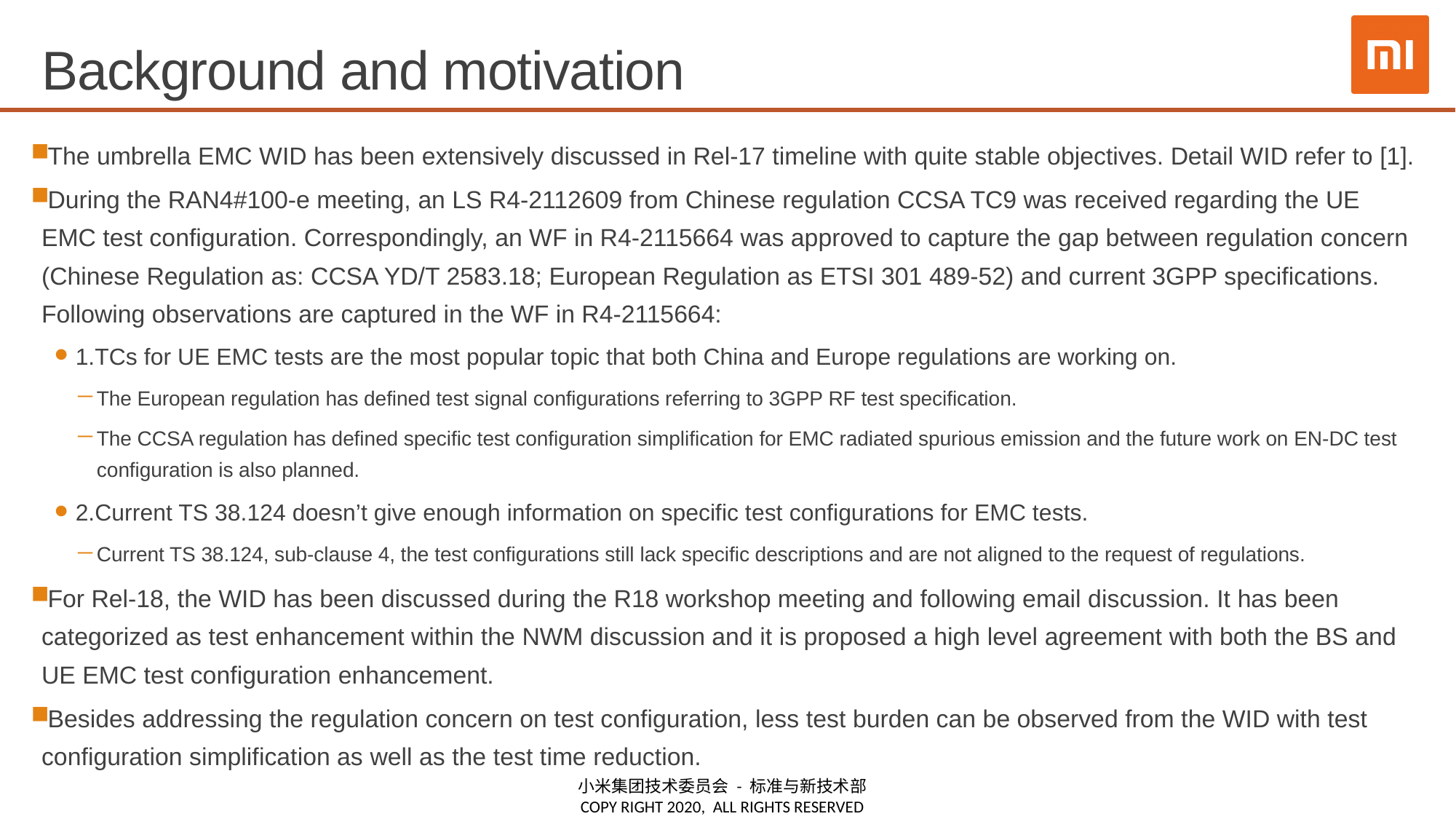

# Background and motivation
The umbrella EMC WID has been extensively discussed in Rel-17 timeline with quite stable objectives. Detail WID refer to [1].
During the RAN4#100-e meeting, an LS R4-2112609 from Chinese regulation CCSA TC9 was received regarding the UE EMC test configuration. Correspondingly, an WF in R4-2115664 was approved to capture the gap between regulation concern (Chinese Regulation as: CCSA YD/T 2583.18; European Regulation as ETSI 301 489-52) and current 3GPP specifications. Following observations are captured in the WF in R4-2115664:
1.TCs for UE EMC tests are the most popular topic that both China and Europe regulations are working on.
The European regulation has defined test signal configurations referring to 3GPP RF test specification.
The CCSA regulation has defined specific test configuration simplification for EMC radiated spurious emission and the future work on EN-DC test configuration is also planned.
2.Current TS 38.124 doesn’t give enough information on specific test configurations for EMC tests.
Current TS 38.124, sub-clause 4, the test configurations still lack specific descriptions and are not aligned to the request of regulations.
For Rel-18, the WID has been discussed during the R18 workshop meeting and following email discussion. It has been categorized as test enhancement within the NWM discussion and it is proposed a high level agreement with both the BS and UE EMC test configuration enhancement.
Besides addressing the regulation concern on test configuration, less test burden can be observed from the WID with test configuration simplification as well as the test time reduction.